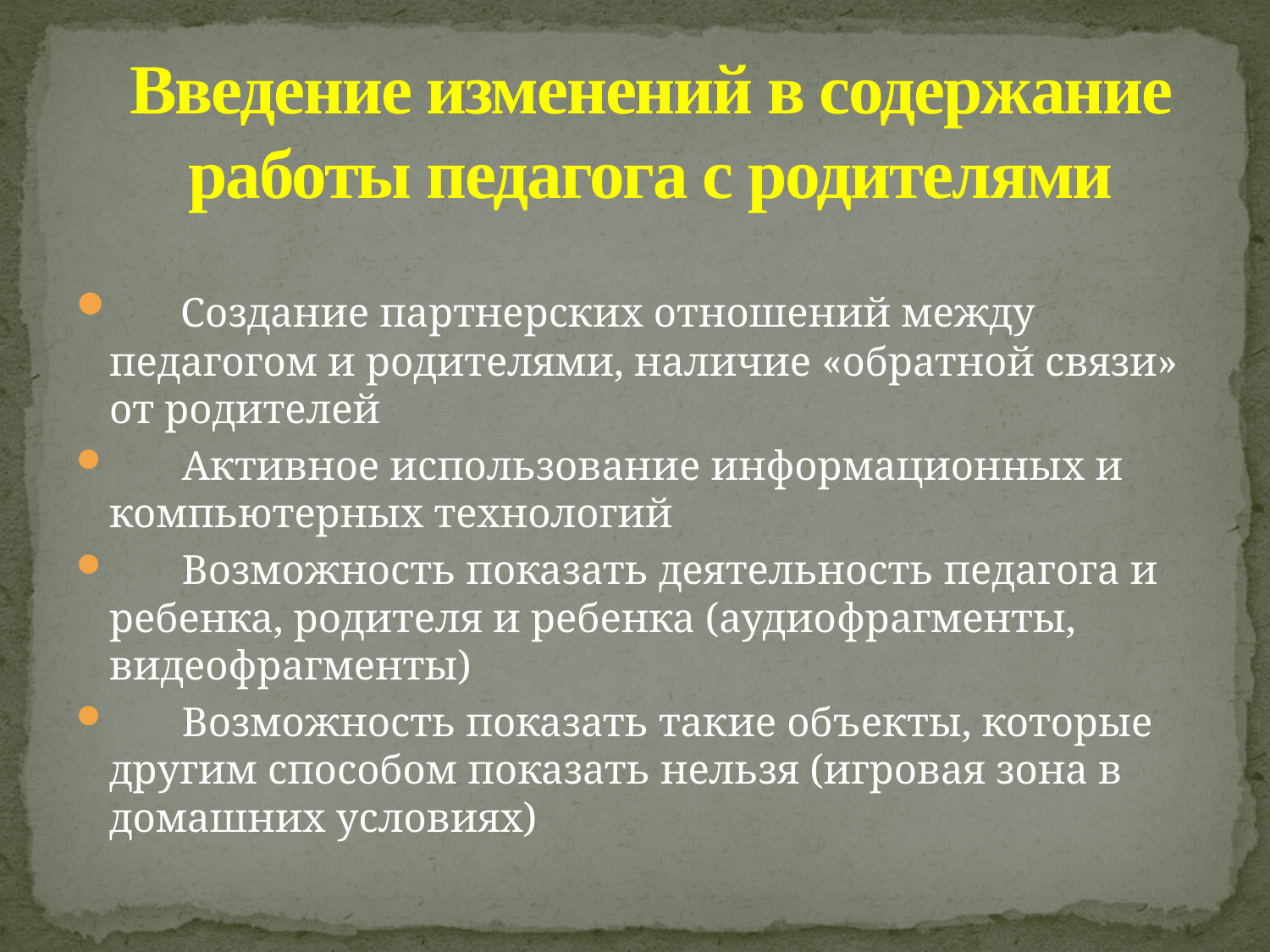

# Введение изменений в содержание работы педагога с родителями

      Создание партнерских отношений между педагогом и родителями, наличие «обратной связи» от родителей
       Активное использование информационных и компьютерных технологий
       Возможность показать деятельность педагога и ребенка, родителя и ребенка (аудиофрагменты, видеофрагменты)
       Возможность показать такие объекты, которые другим способом показать нельзя (игровая зона в домашних условиях)